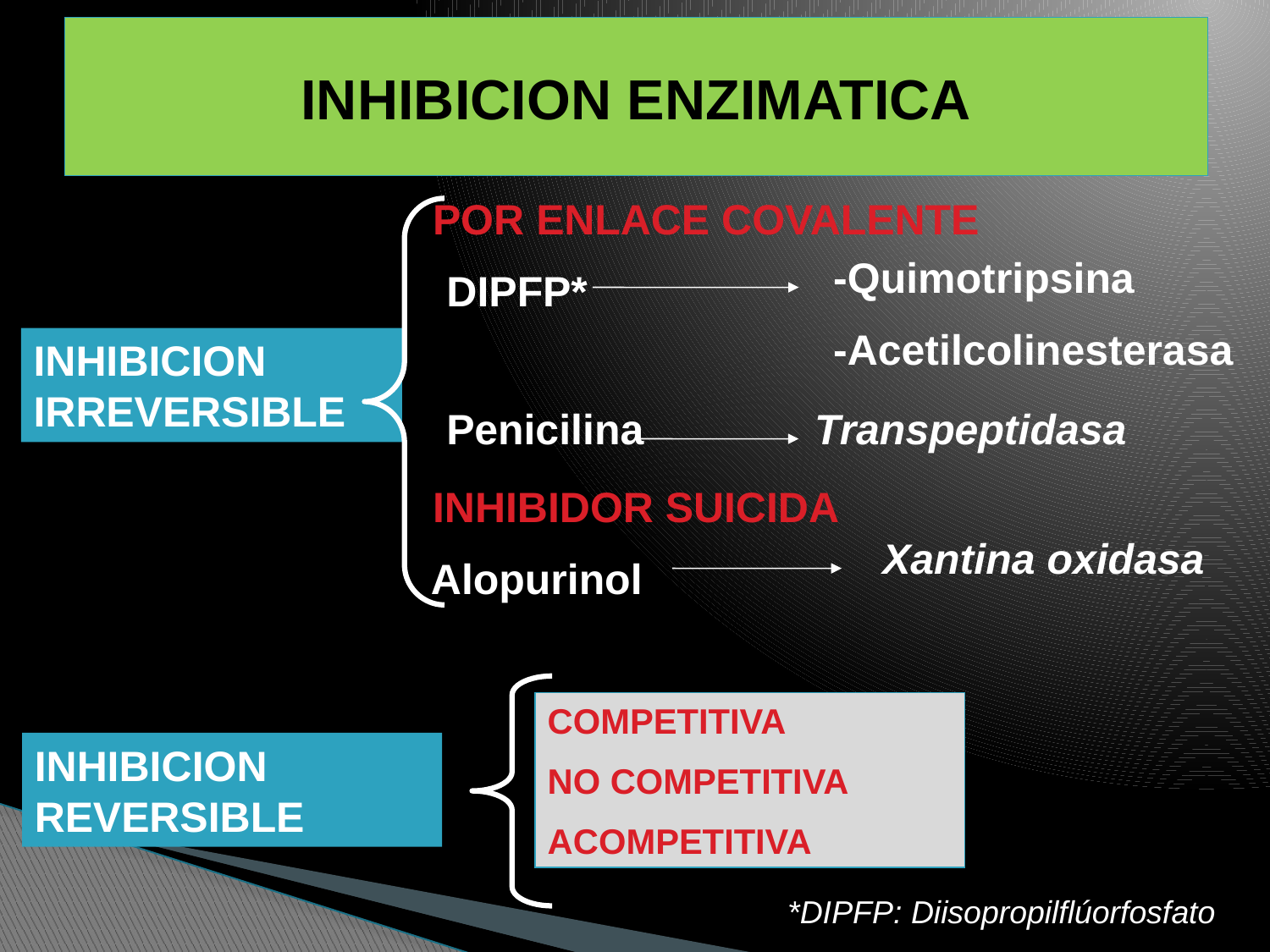

# INHIBICION ENZIMATICA
POR ENLACE COVALENTE

INHIBIDOR SUICIDA

-Quimotripsina
-Acetilcolinesterasa
DIPFP*

INHIBICION
IRREVERSIBLE
Penicilina
Transpeptidasa

Xantina oxidasa
Alopurinol

COMPETITIVA
NO COMPETITIVA
ACOMPETITIVA
INHIBICION REVERSIBLE
*DIPFP: Diisopropilflúorfosfato